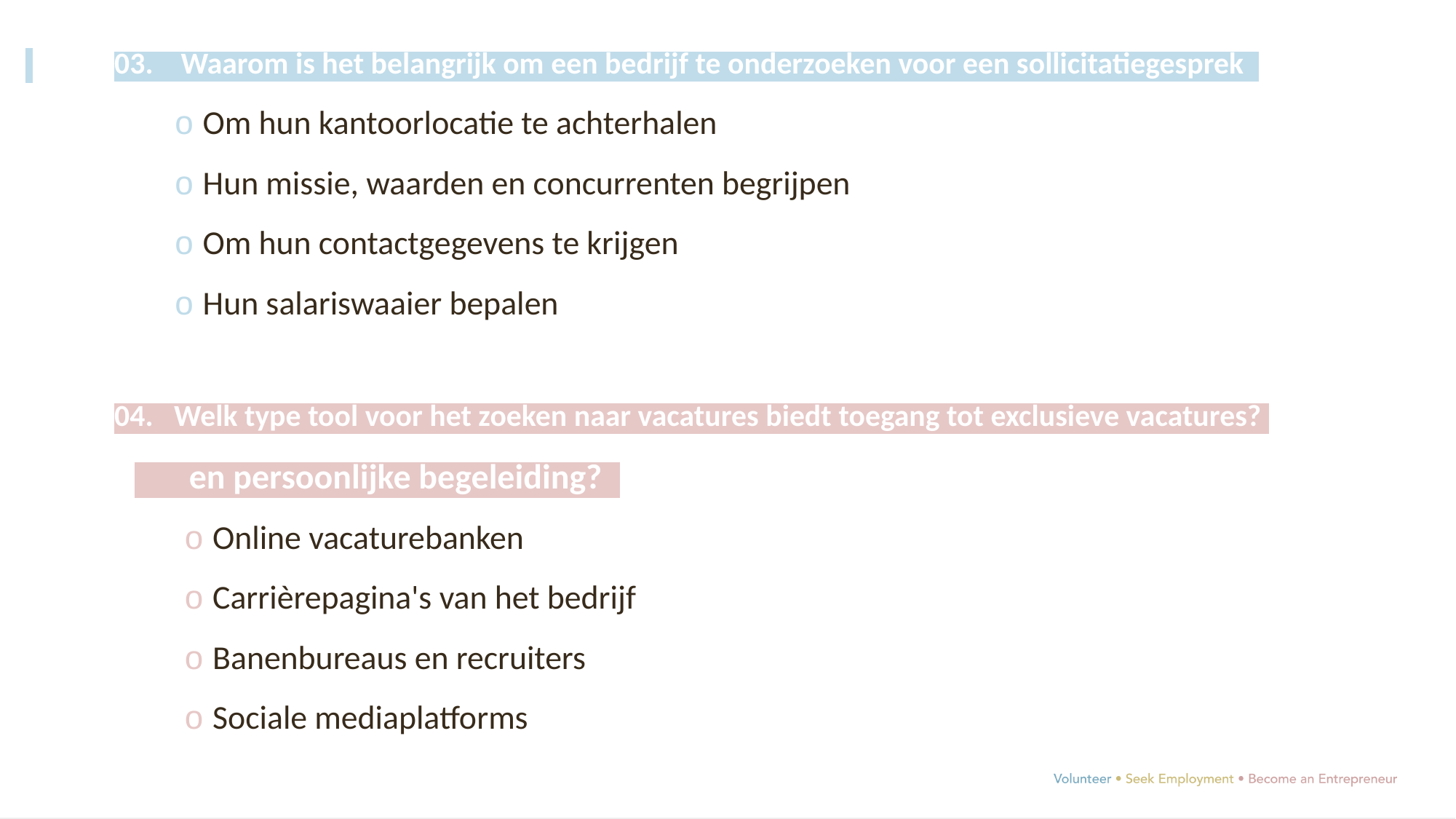

03.    Waarom is het belangrijk om een bedrijf te onderzoeken voor een sollicitatiegesprek?
o Om hun kantoorlocatie te achterhalen
o Hun missie, waarden en concurrenten begrijpen
o Om hun contactgegevens te krijgen
o Hun salariswaaier bepalen

	04.   Welk type tool voor het zoeken naar vacatures biedt toegang tot exclusieve vacatures?
		       en persoonlijke begeleiding? .
o Online vacaturebanken
o Carrièrepagina's van het bedrijf
o Banenbureaus en recruiters
o Sociale mediaplatforms